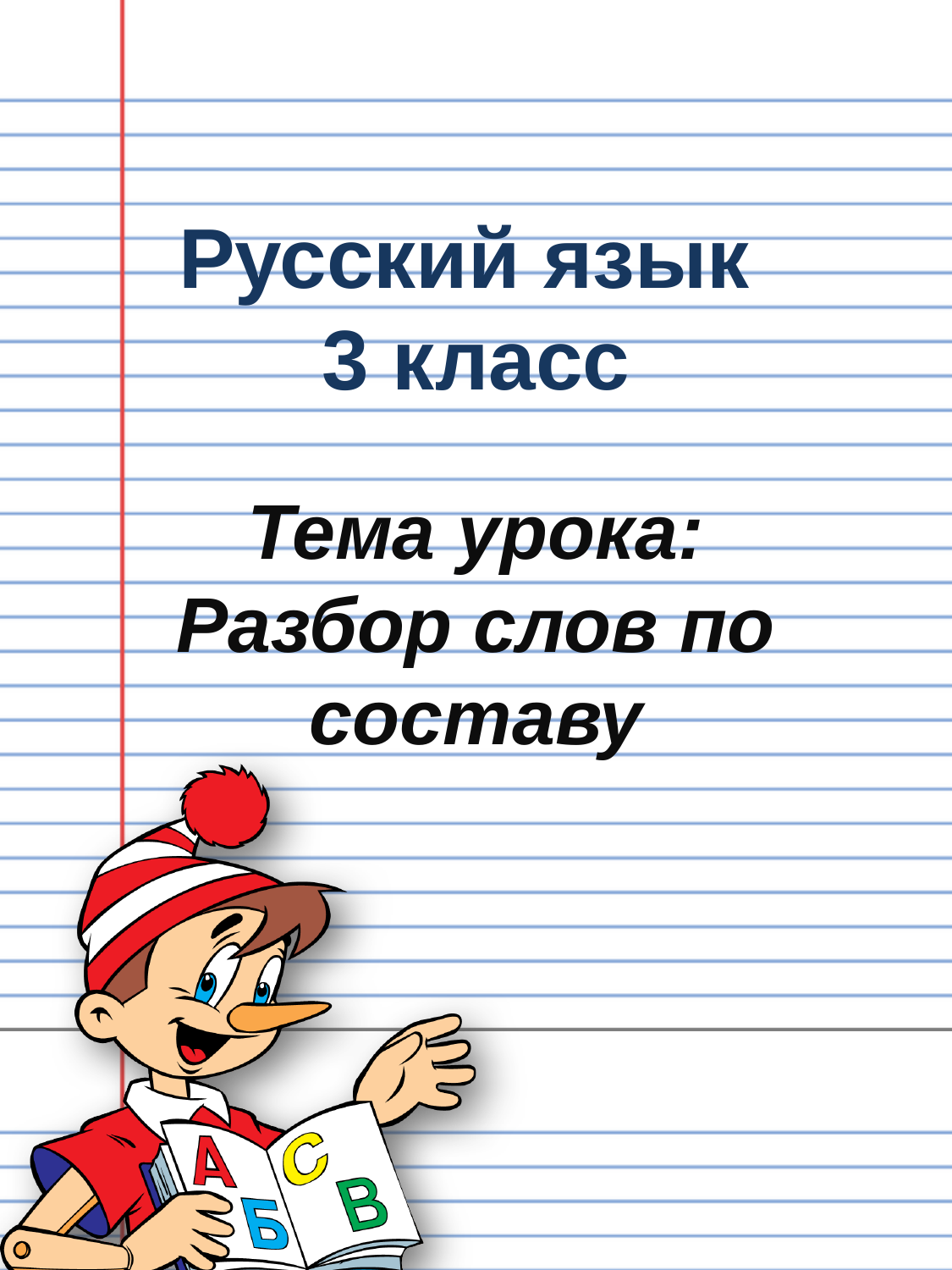

# Русский язык 3 класс
Тема урока: Разбор слов по составу